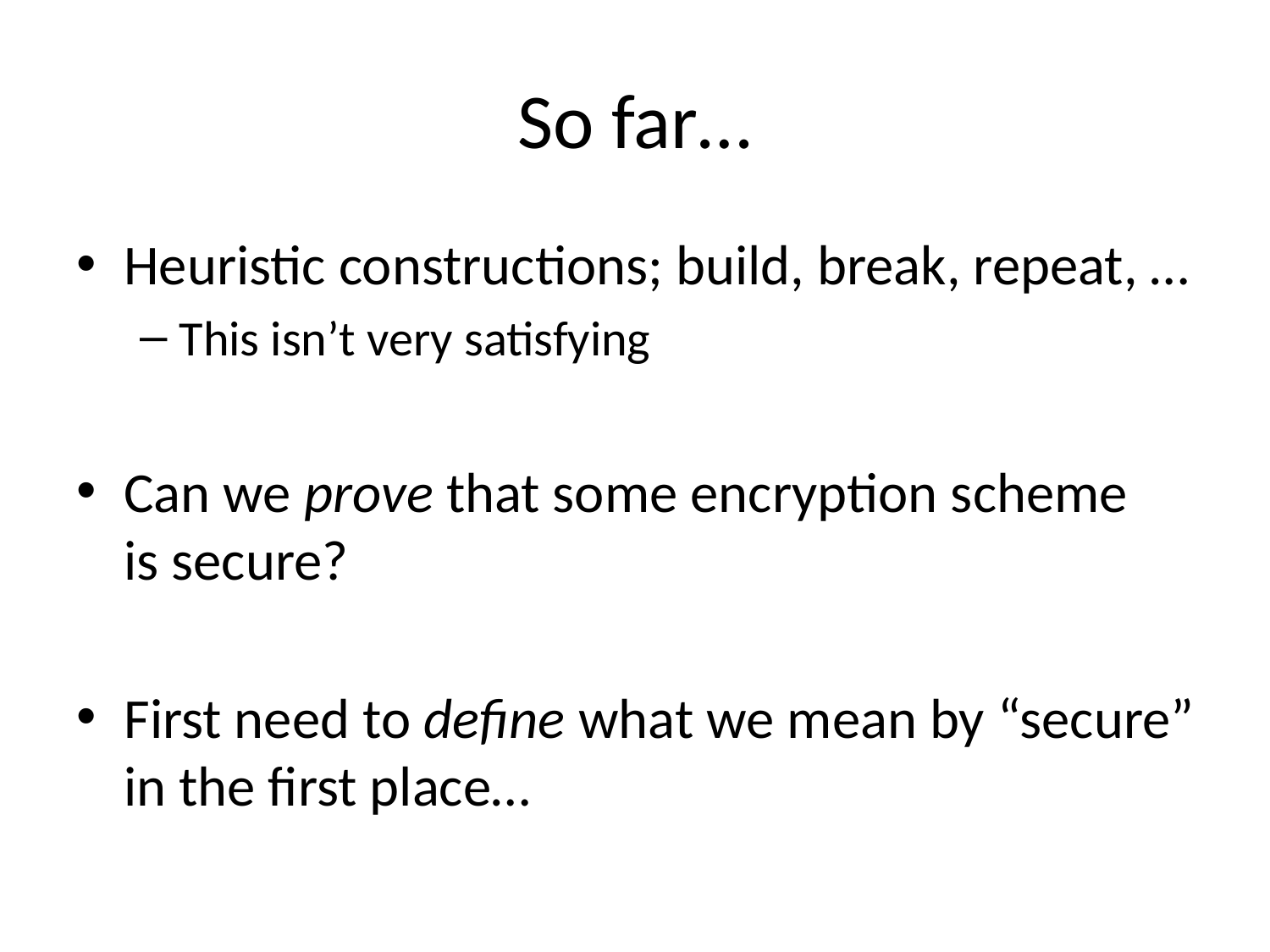

# So far…
Heuristic constructions; build, break, repeat, …
This isn’t very satisfying

Can we prove that some encryption scheme
is secure?

First need to define what we mean by “secure” in the first place…